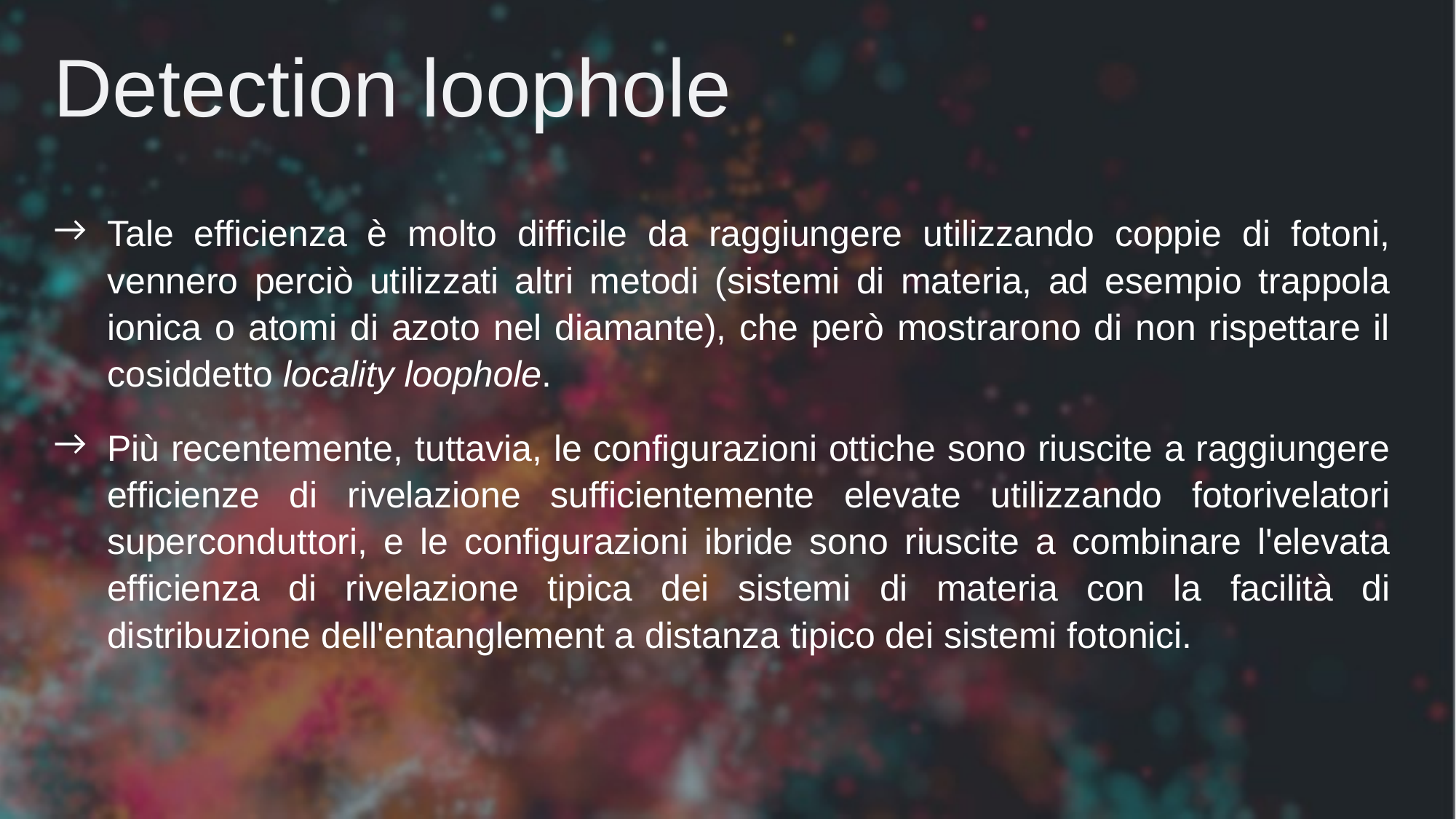

# Detection loophole
Tale efficienza è molto difficile da raggiungere utilizzando coppie di fotoni, vennero perciò utilizzati altri metodi (sistemi di materia, ad esempio trappola ionica o atomi di azoto nel diamante), che però mostrarono di non rispettare il cosiddetto locality loophole.
Più recentemente, tuttavia, le configurazioni ottiche sono riuscite a raggiungere efficienze di rivelazione sufficientemente elevate utilizzando fotorivelatori superconduttori, e le configurazioni ibride sono riuscite a combinare l'elevata efficienza di rivelazione tipica dei sistemi di materia con la facilità di distribuzione dell'entanglement a distanza tipico dei sistemi fotonici.